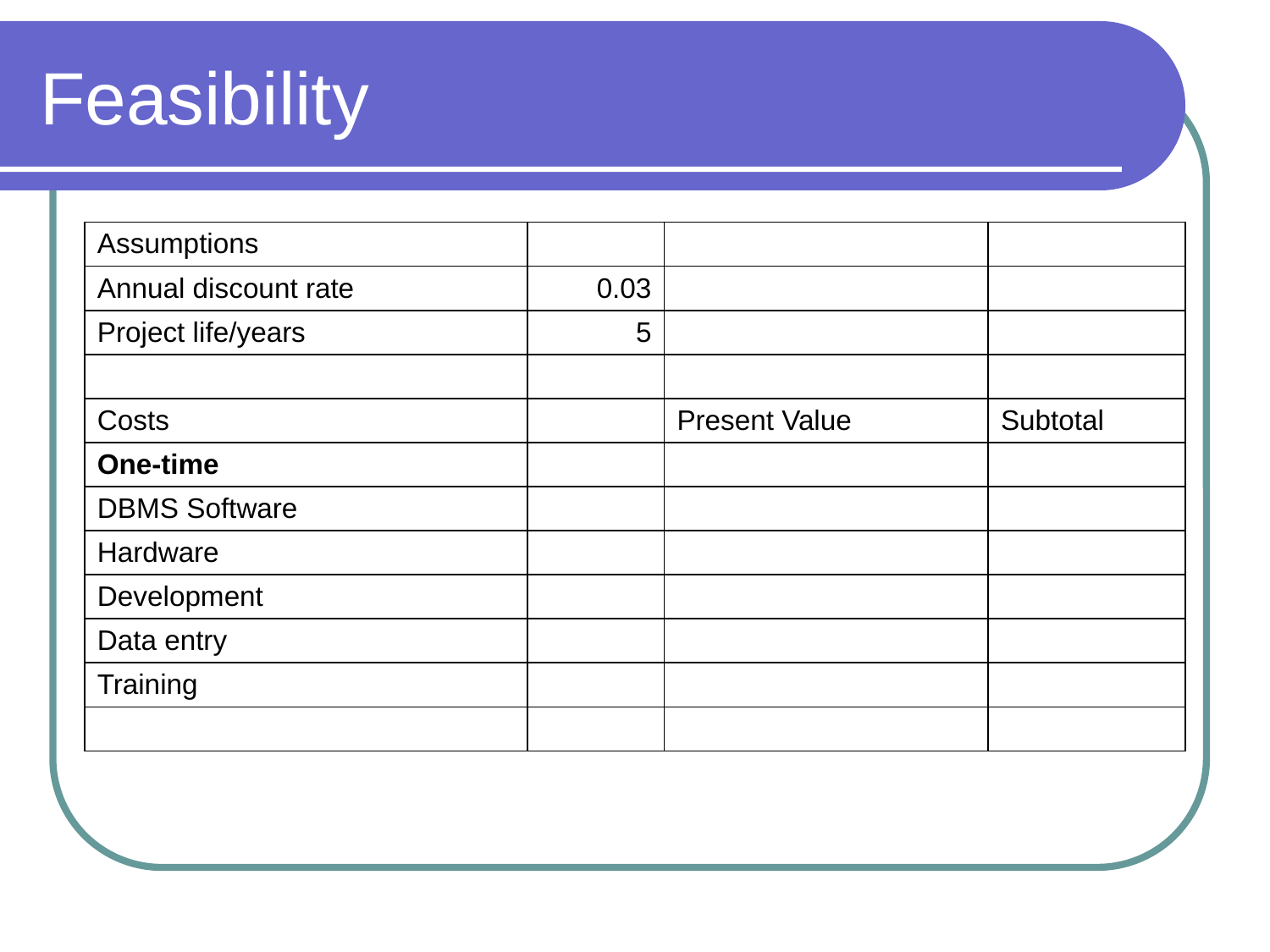

# Feasibility
| Assumptions |  |  |  |
| --- | --- | --- | --- |
| Annual discount rate | 0.03 |  |  |
| Project life/years | 5 |  |  |
|  |  |  |  |
| Costs |  | Present Value | Subtotal |
| One-time |  |  |  |
| DBMS Software |  |  |  |
| Hardware |  |  |  |
| Development |  |  |  |
| Data entry |  |  |  |
| Training |  |  |  |
|  |  |  |  |